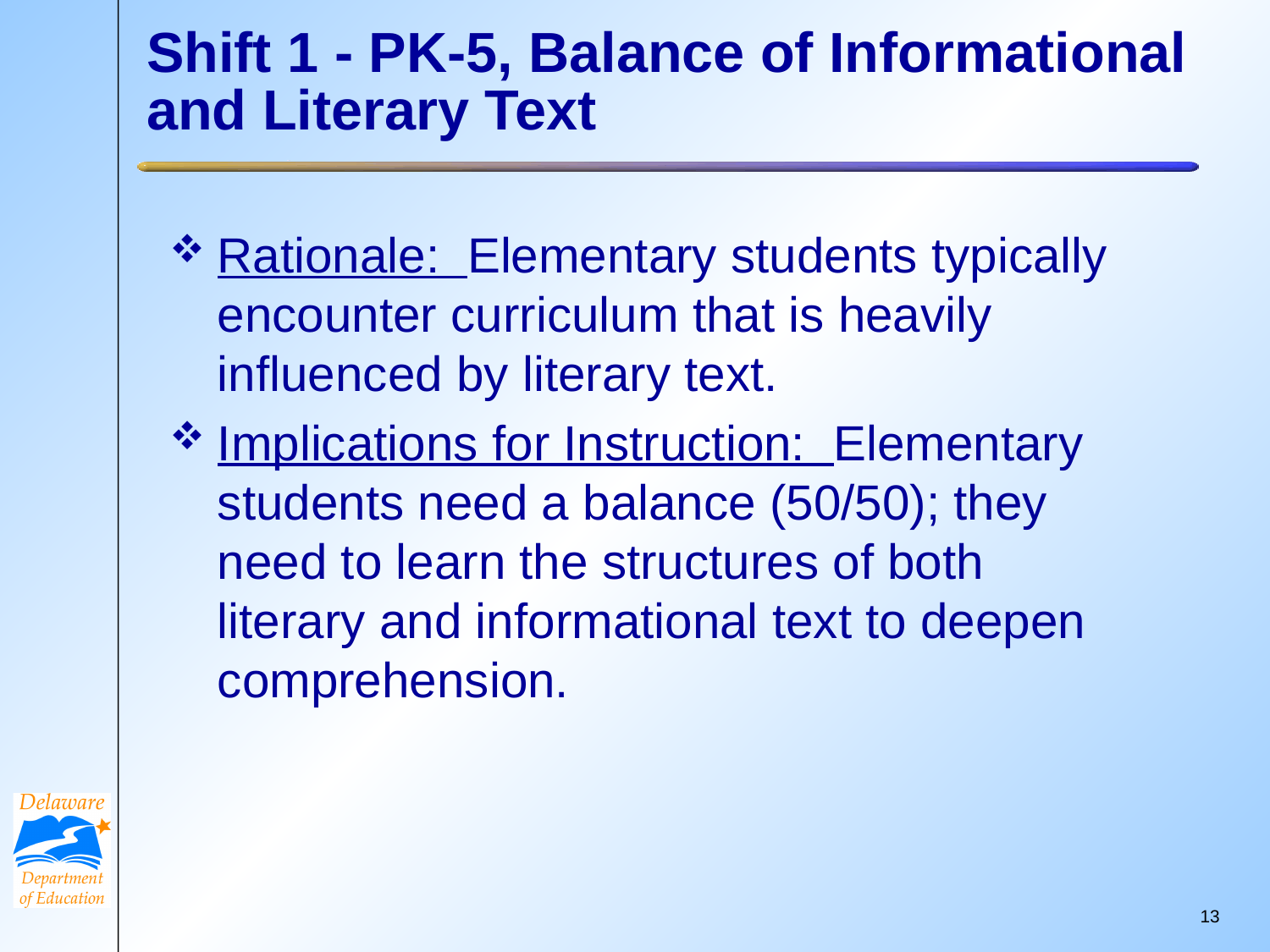

# Shift 1 - PK-5, Balance of Informational and Literary Text
Rationale:  Elementary students typically encounter curriculum that is heavily influenced by literary text.
Implications for Instruction:  Elementary students need a balance (50/50); they need to learn the structures of both literary and informational text to deepen comprehension.
13